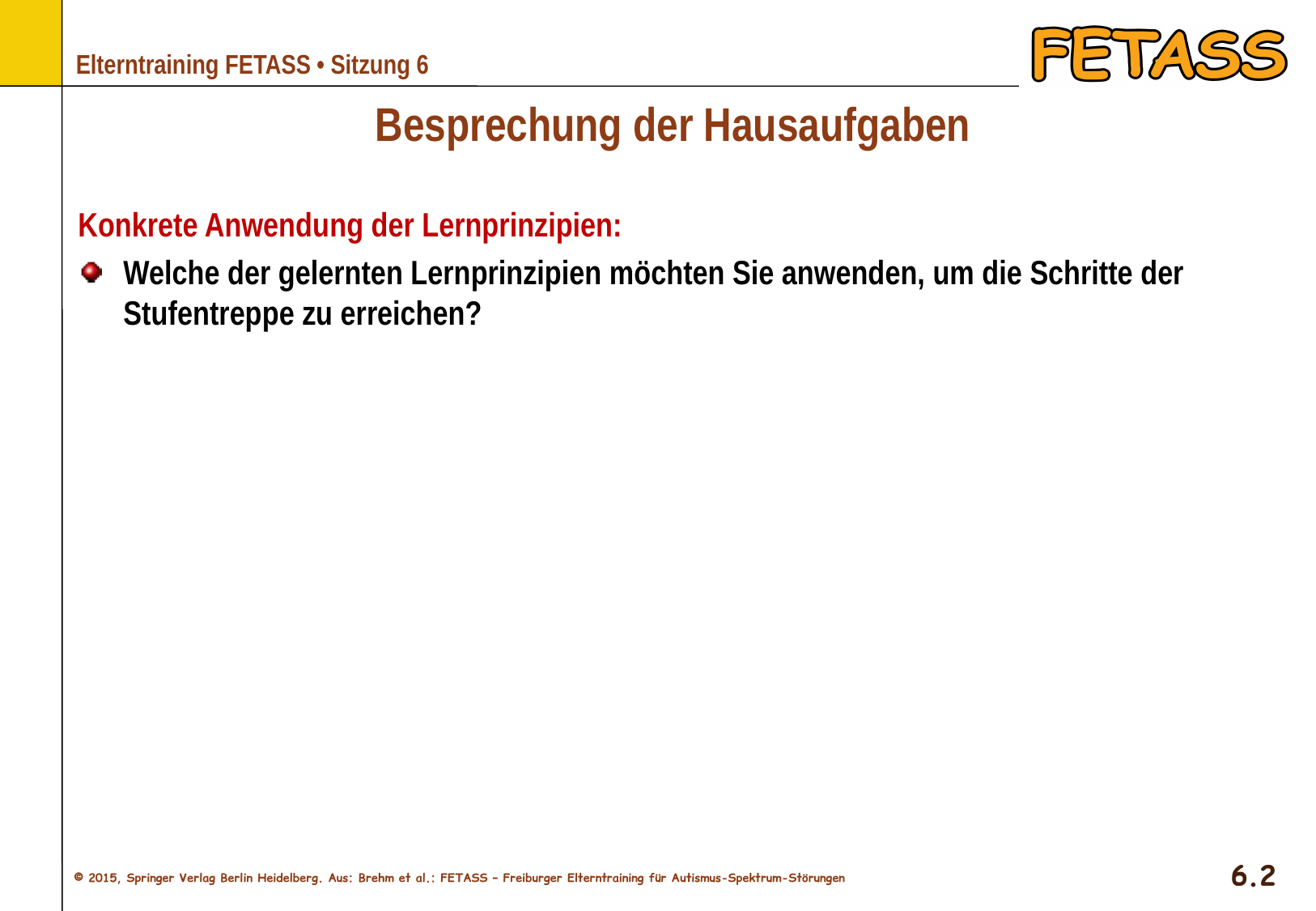

# Besprechung der Hausaufgaben
Konkrete Anwendung der Lernprinzipien:
Welche der gelernten Lernprinzipien möchten Sie anwenden, um die Schritte der Stufentreppe zu erreichen?
6.2